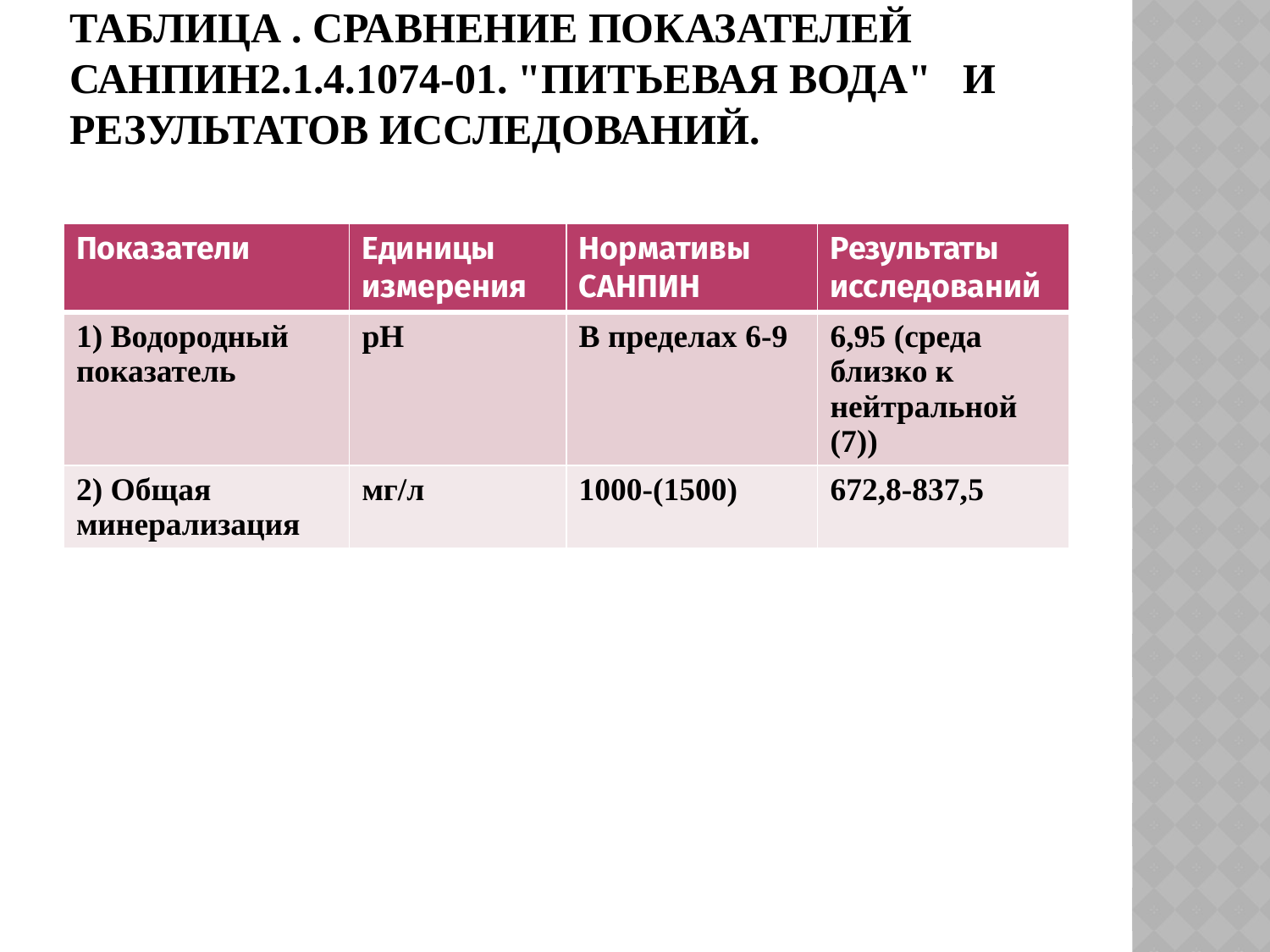

# Таблица . сравнение показателей СанПин2.1.4.1074-01. "Питьевая вода"   и результатов исследований.
| Показатели | Единицы измерения | Нормативы САНПИН | Результаты исследований |
| --- | --- | --- | --- |
| 1) Водородный показатель | рН | В пределах 6-9 | 6,95 (среда близко к нейтральной (7)) |
| 2) Общая минерализация | мг/л | 1000-(1500) | 672,8-837,5 |